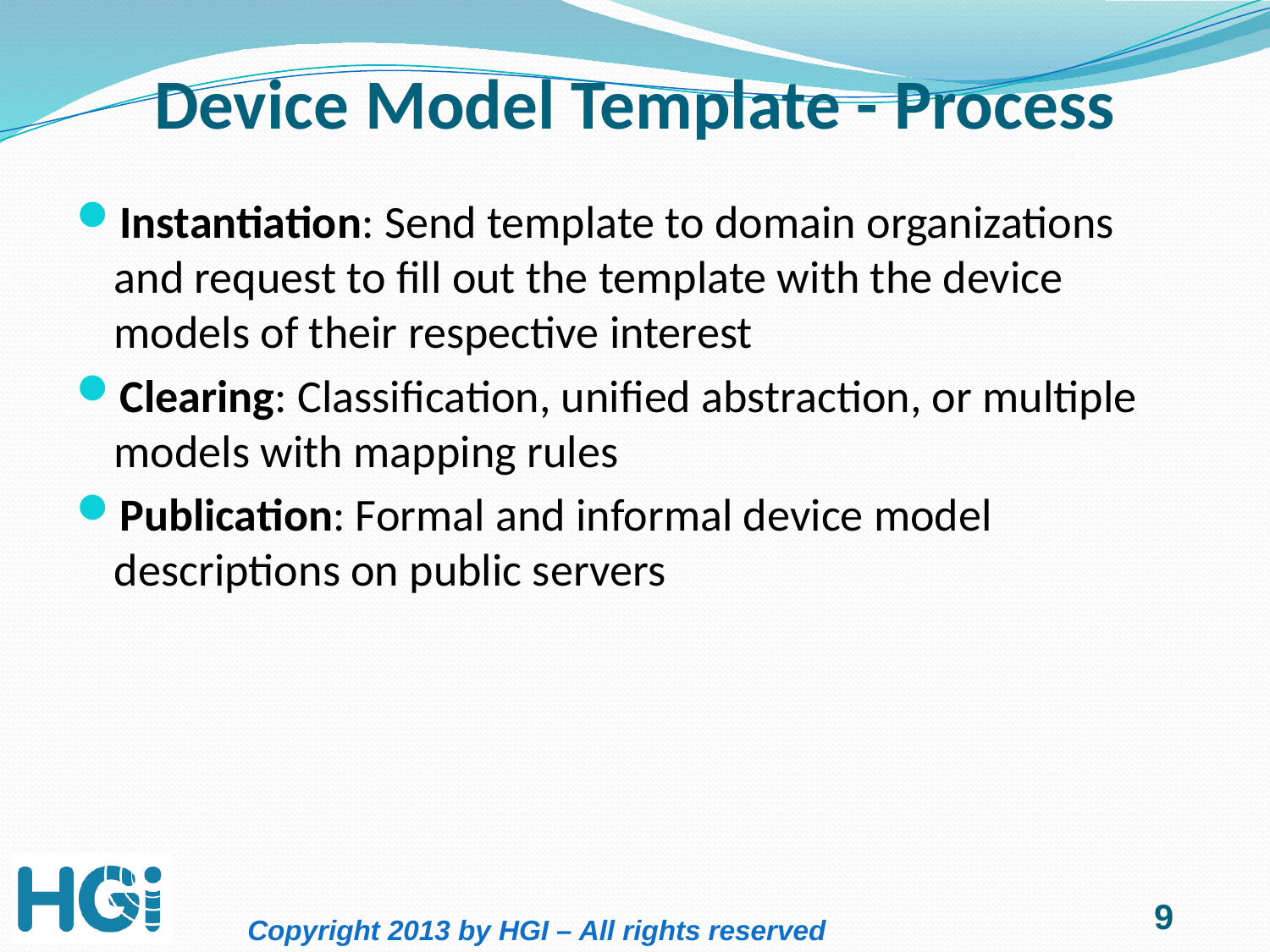

# Device Model Template - Process
Instantiation: Send template to domain organizations and request to fill out the template with the device models of their respective interest
Clearing: Classification, unified abstraction, or multiple models with mapping rules
Publication: Formal and informal device model descriptions on public servers
9